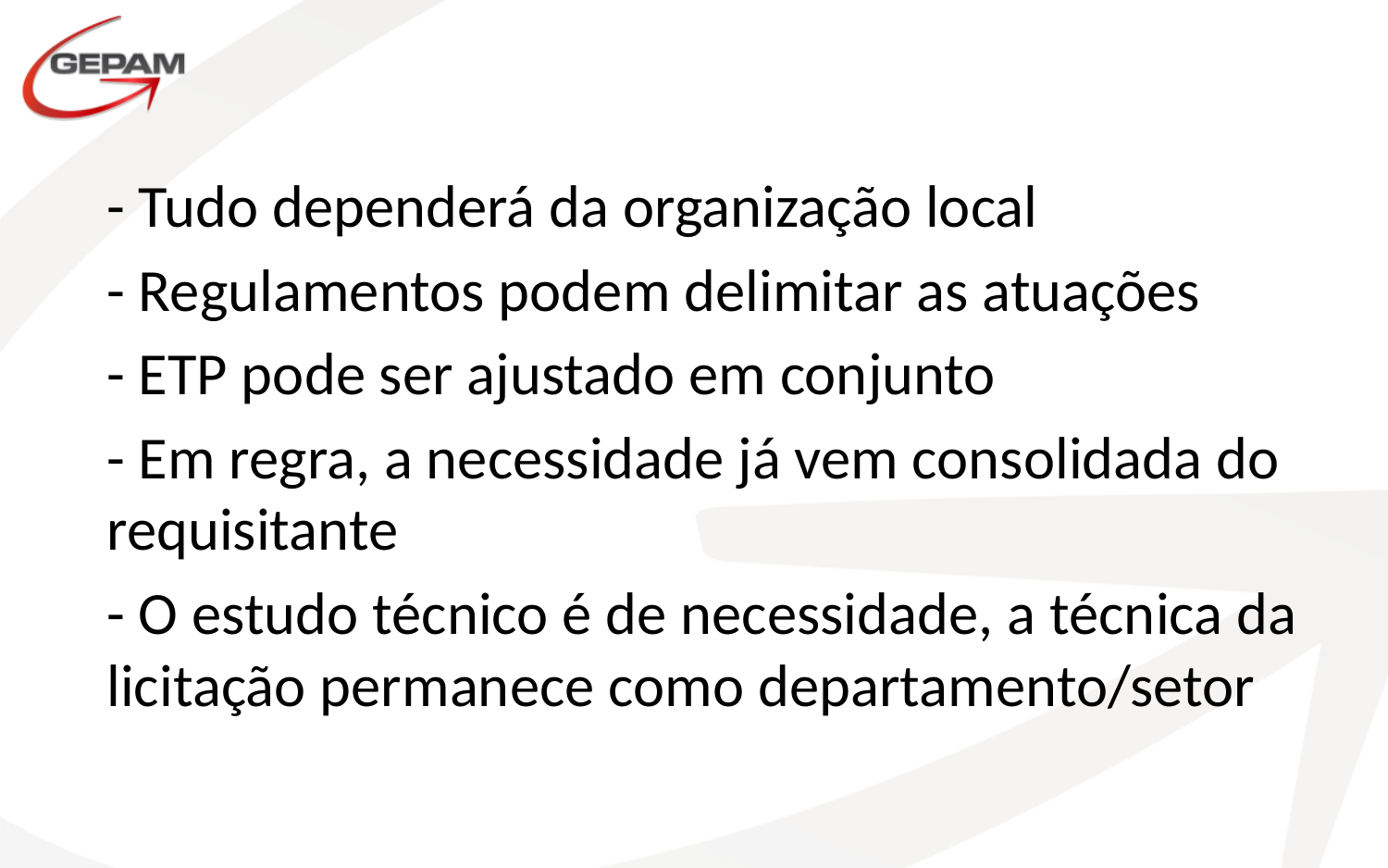

- Tudo dependerá da organização local
- Regulamentos podem delimitar as atuações
- ETP pode ser ajustado em conjunto
- Em regra, a necessidade já vem consolidada do requisitante
- O estudo técnico é de necessidade, a técnica da licitação permanece como departamento/setor